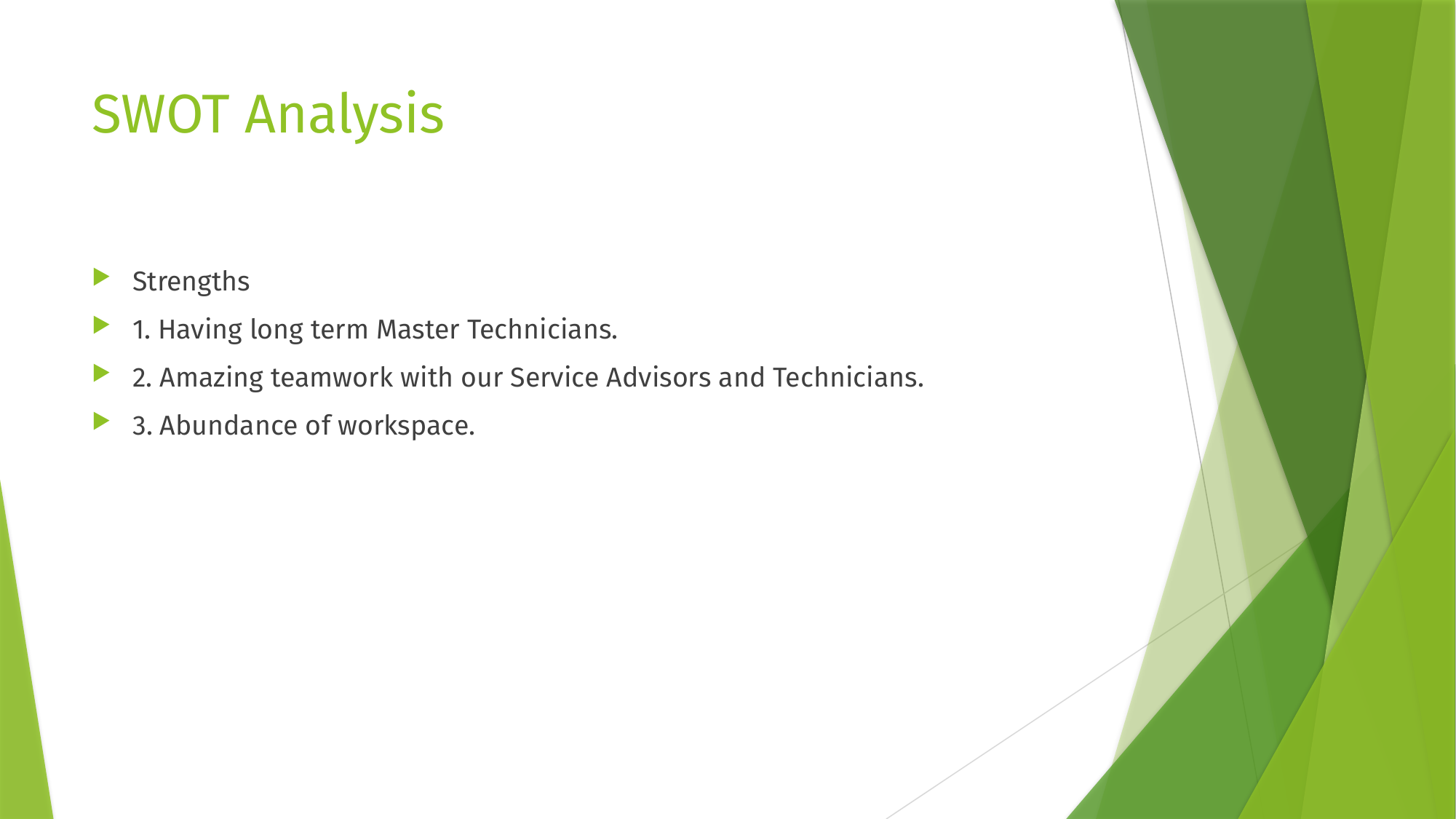

# SWOT Analysis
Strengths
1. Having long term Master Technicians.
2. Amazing teamwork with our Service Advisors and Technicians.
3. Abundance of workspace.